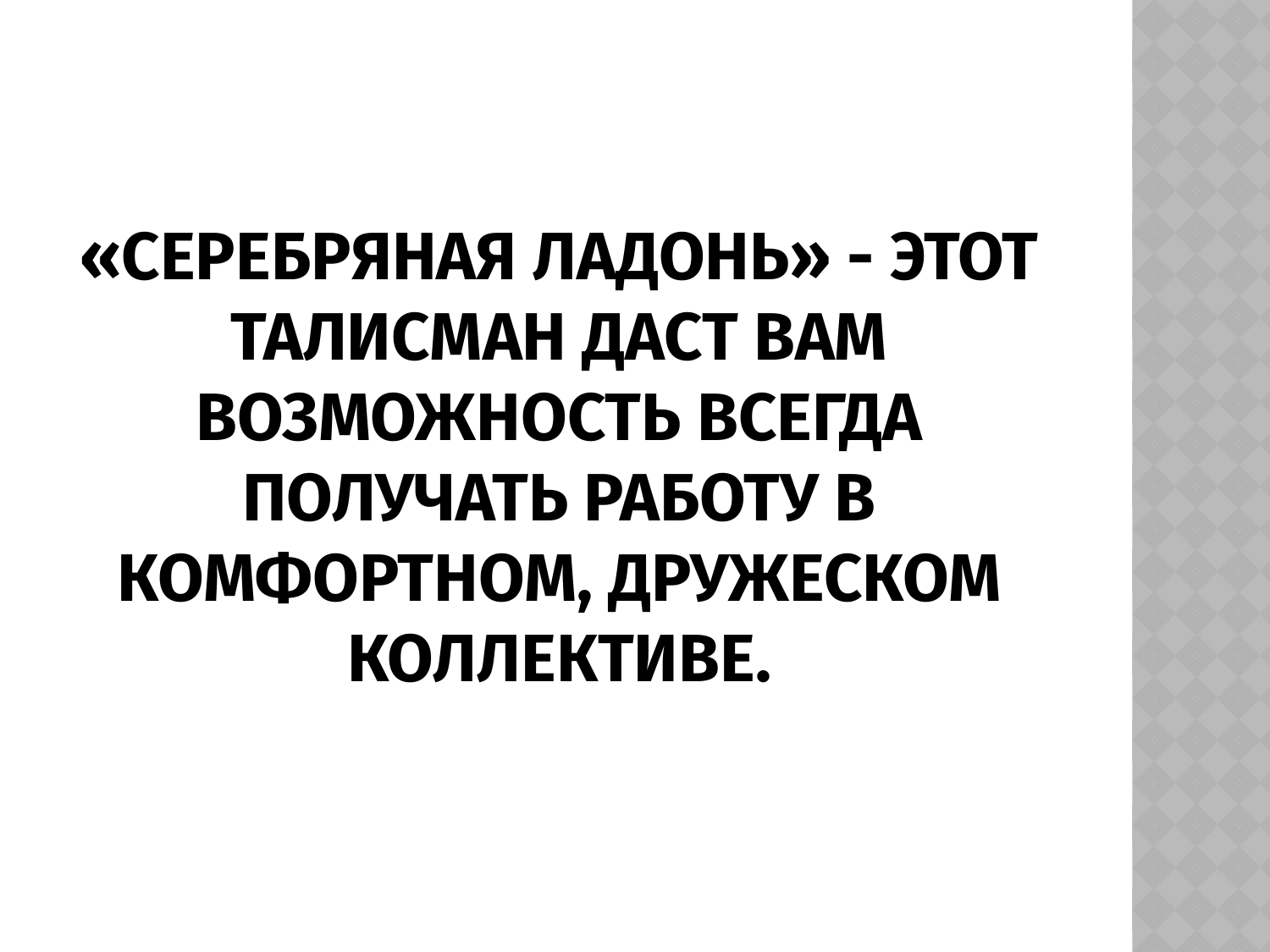

# «Серебряная ладонь» - этот талисман даст вам возможность всегда получать работу в комфортном, дружеском коллективе.